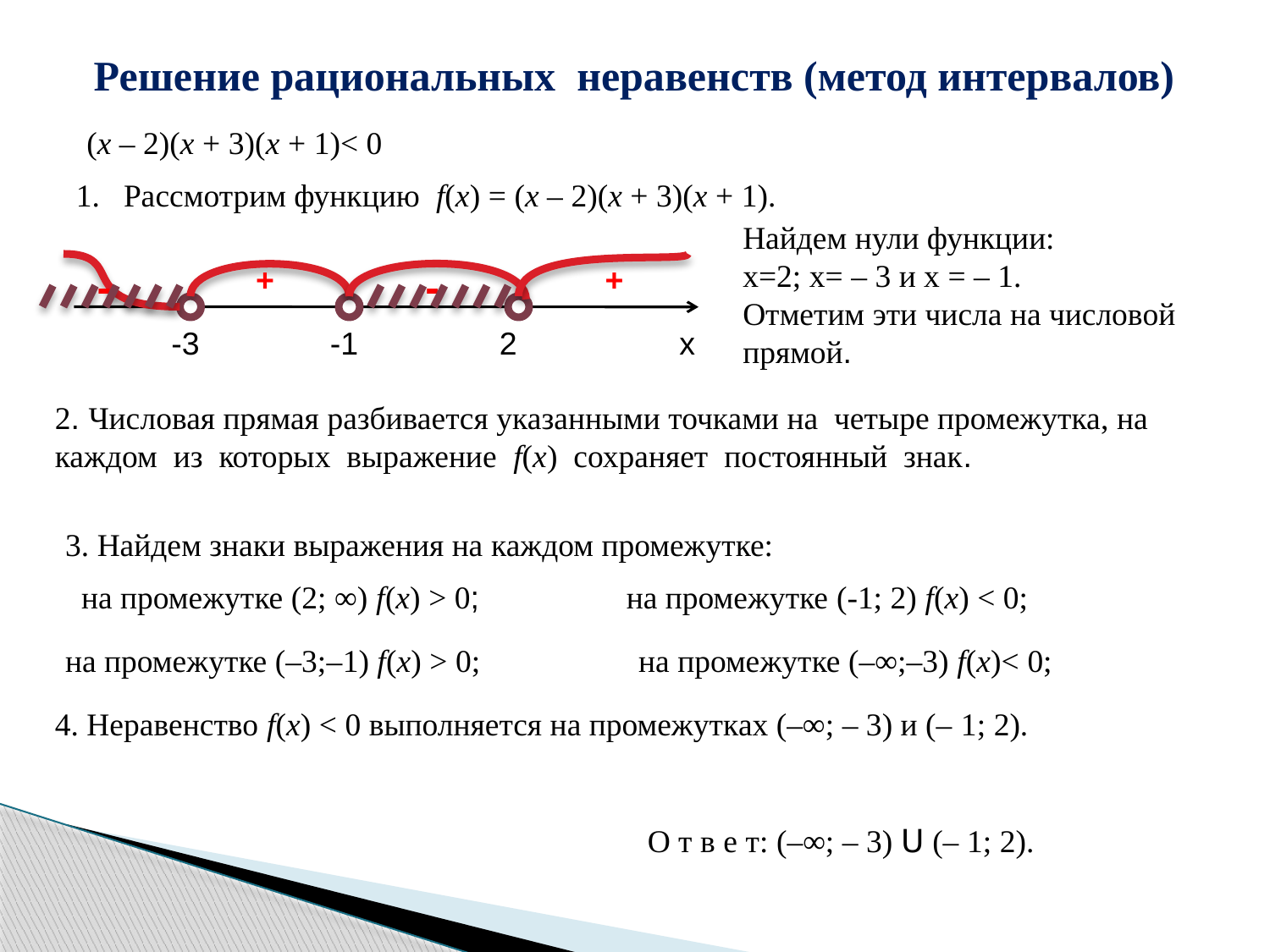

Решение рациональных  неравенств (метод интервалов)
(х – 2)(х + 3)(х + 1)< 0
Рассмотрим функцию  f(х) = (х – 2)(х + 3)(х + 1).
Найдем нули функции:
х=2; х= – 3 и х = – 1.
Отметим эти числа на числовой прямой.
-
+
-
+

-3
-1
2
х
2. Числовая прямая разбивается указанными точками на  четыре промежутка, на  каждом  из  которых  выражение  f(х)  сохраняет  постоянный  знак.

3. Найдем знаки выражения на каждом промежутке:
на промежутке (2; ∞) f(х) > 0;
на промежутке (-1; 2) f(х) < 0;
на промежутке (–3;–1) f(х) > 0;
на промежутке (–∞;–3) f(х)< 0;
4. Неравенство f(х) < 0 выполняется на промежутках (–∞; – 3) и (– 1; 2).
О т в е т: (–∞; – 3) ꓴ (– 1; 2).